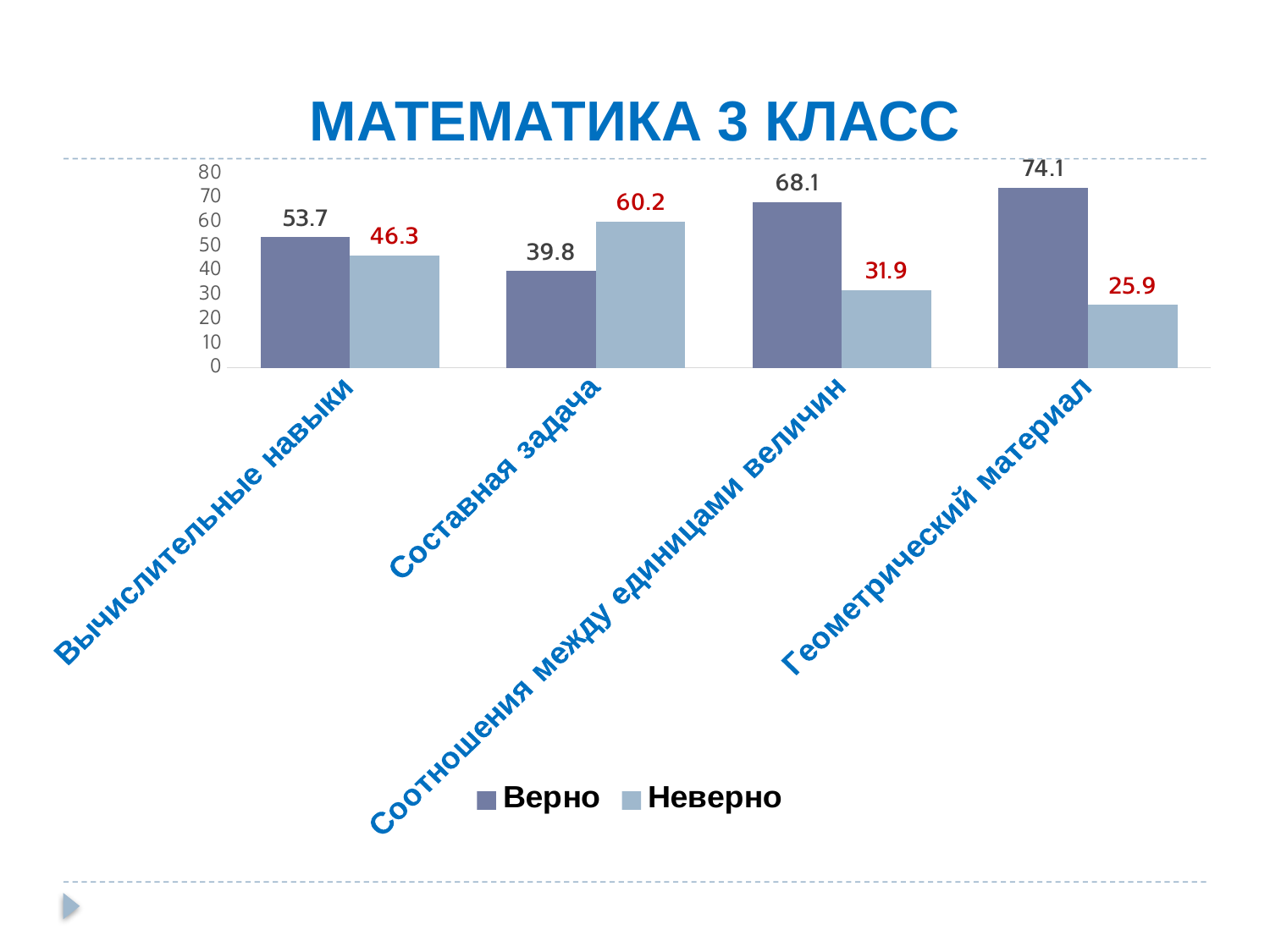

# МАТЕМАТИКА 3 КЛАСС

### Chart

| Category | Верно | Неверно |
|---|---|---|
| Вычислительные навыки | 53.7 | 46.3 |
| Составная задача | 39.8 | 60.2 |
| Соотношения между единицами величин | 68.1 | 31.9 |
| Геометрический материал | 74.1 | 25.9 |